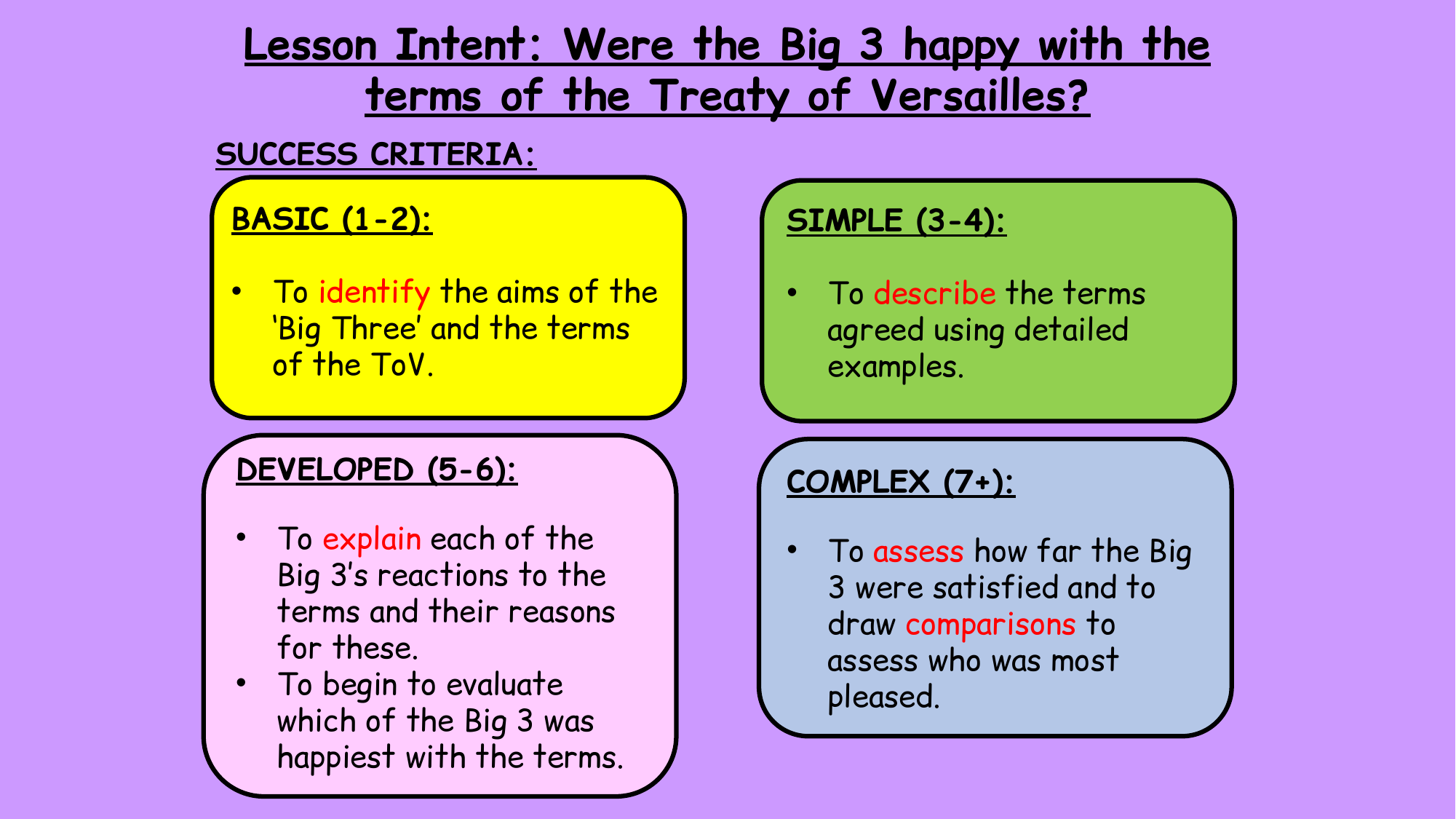

Lesson Intent: Were the Big 3 happy with the terms of the Treaty of Versailles?
SUCCESS CRITERIA:

BASIC (1-2):

To identify the aims of the ‘Big Three’ and the terms of the ToV.
SIMPLE (3-4):

To describe the terms agreed using detailed examples.

DEVELOPED (5-6):

To explain each of the Big 3’s reactions to the terms and their reasons for these.
To begin to evaluate which of the Big 3 was happiest with the terms.
COMPLEX (7+):

To assess how far the Big 3 were satisfied and to draw comparisons to assess who was most pleased.